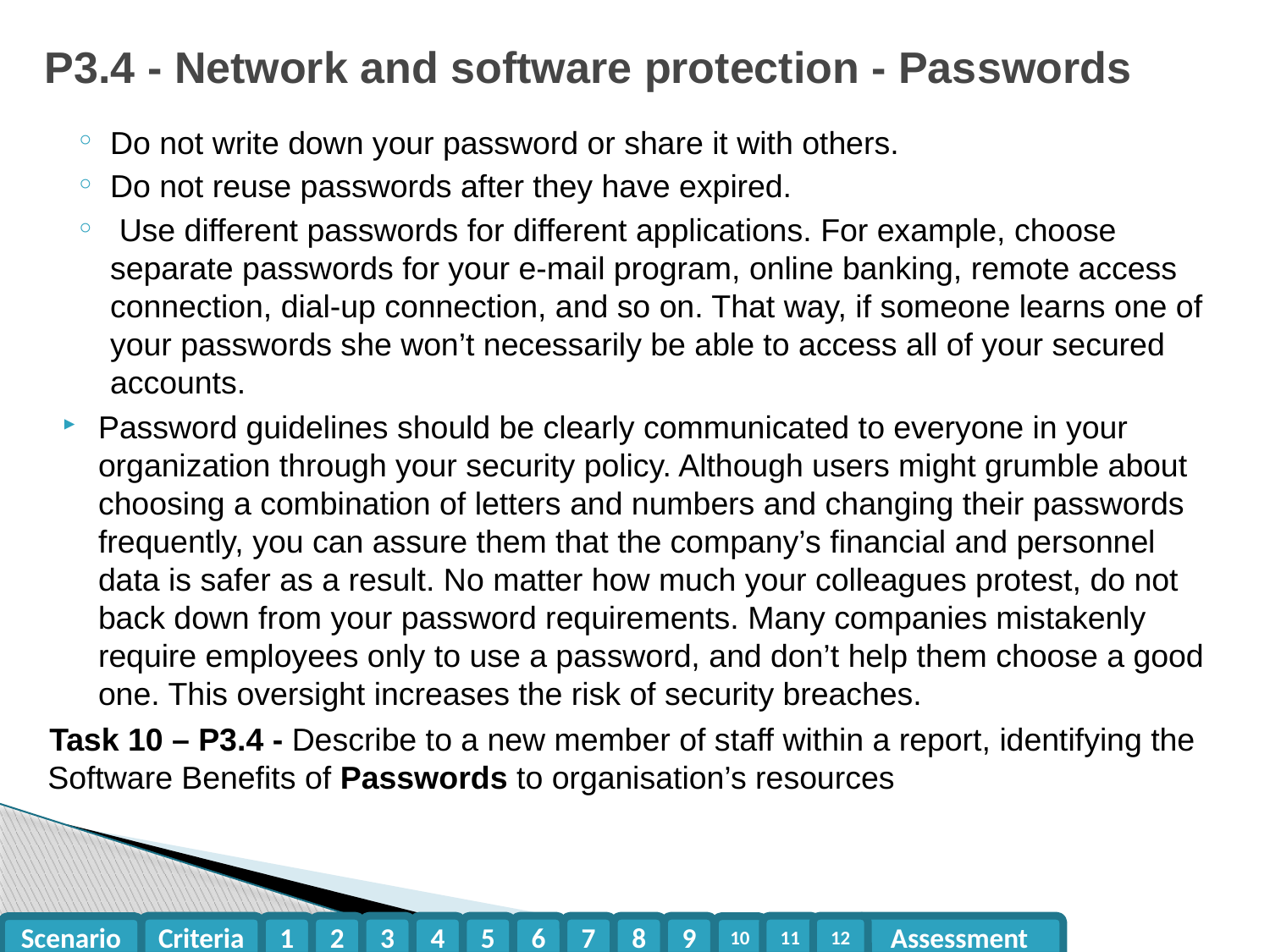

# P3.4 - Network and software protection - Passwords
Do not write down your password or share it with others.
Do not reuse passwords after they have expired.
 Use different passwords for different applications. For example, choose separate passwords for your e-mail program, online banking, remote access connection, dial-up connection, and so on. That way, if someone learns one of your passwords she won’t necessarily be able to access all of your secured accounts.
Password guidelines should be clearly communicated to everyone in your organization through your security policy. Although users might grumble about choosing a combination of letters and numbers and changing their passwords frequently, you can assure them that the company’s financial and personnel data is safer as a result. No matter how much your colleagues protest, do not back down from your password requirements. Many companies mistakenly require employees only to use a password, and don’t help them choose a good one. This oversight increases the risk of security breaches.
Task 10 – P3.4 - Describe to a new member of staff within a report, identifying the Software Benefits of Passwords to organisation’s resources